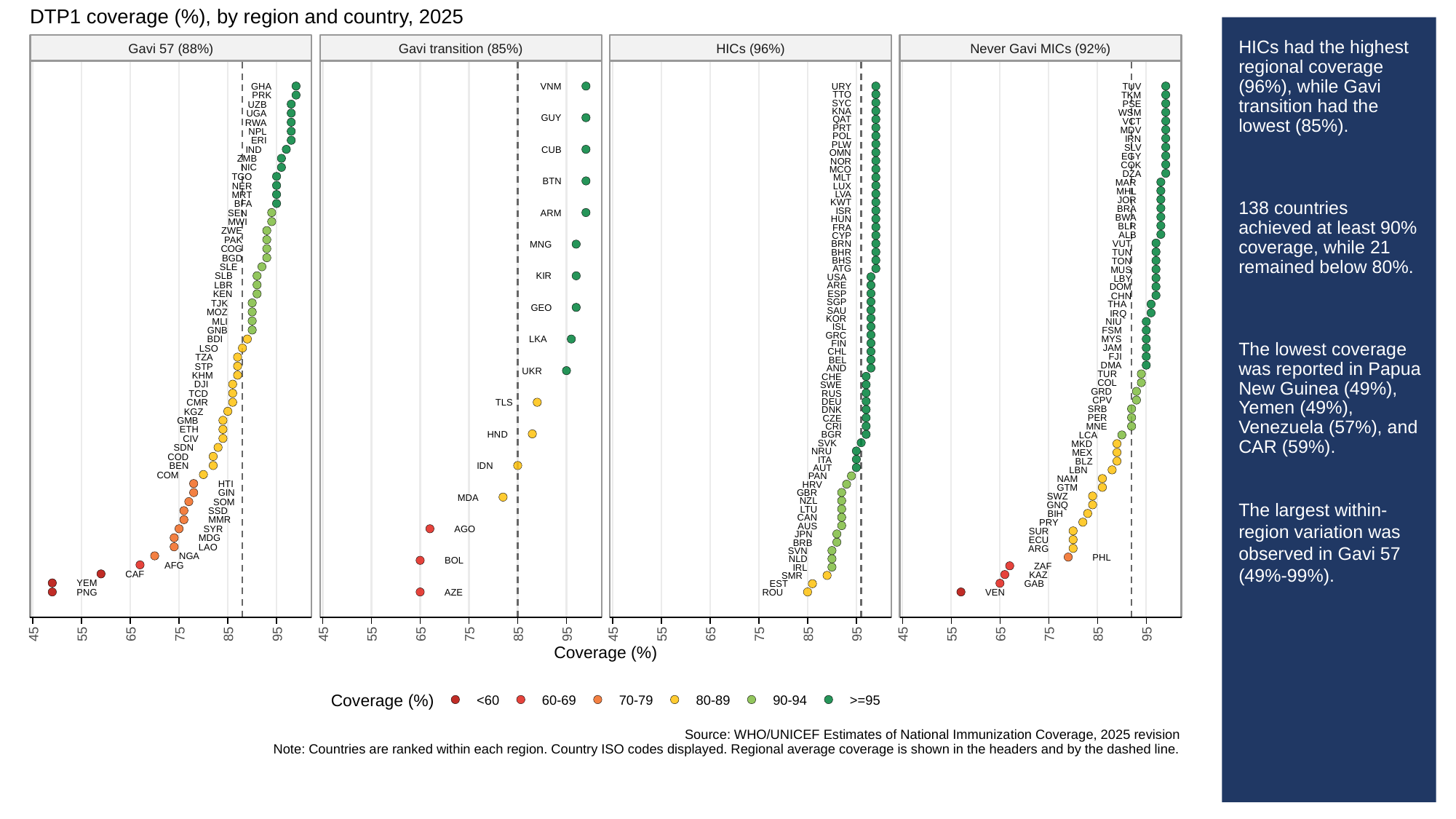

DTP1 coverage (%), by region and country, 2025

Gavi 57 (88%)
Gavi transition (85%)
HICs (96%)
Never Gavi MICs (92%)

GHA
VNM
URY
TUV

TTO
TKM
PRK

SYC

PSE
UZB

KNA

WSM

UGA

GUY

QAT

VCT

RWA

PRT

MDV

NPL

POL

IRN

ERI

PLW

SLV

IND
CUB

OMN

EGY

ZMB

NOR

COK

NIC

MCO

DZA

TGO

MLT

BTN

MAR

NER
LUX

MHL

LVA
MRT

JOR

KWT

BFA

BRA

ISR

SEN
ARM

BWA

HUN

MWI

BLR

FRA

ZWE

ALB

CYP

PAK

VUT

BRN
MNG

COG

TUN
BHR

BGD

BHS
TON

SLE

ATG
MUS

SLB
KIR

USA

LBY

LBR
ARE

DOM

ESP
KEN

CHN

SGP

TJK

THA

GEO

SAU

MOZ

IRQ

KOR

MLI
NIU

ISL

GNB
FSM

GRC

BDI
LKA
MYS

FIN

JAM
LSO

CHL

FJI
TZA

BEL

DMA

STP

AND

UKR

TUR

KHM

CHE

COL

DJI
SWE

GRD

RUS
TCD

CPV

DEU

CMR
TLS

SRB
DNK

KGZ

PER
CZE

GMB

CRI
MNE

ETH

HND

BGR
LCA

CIV

SVK

MKD

SDN

NRU

MEX

COD

ITA

BLZ

BEN
IDN

AUT

LBN

COM

PAN

NAM

HTI
HRV

GTM

GBR
GIN

SWZ

MDA

NZL

SOM

GNQ

LTU

SSD

BIH

CAN

MMR

PRY

AUS

SYR
AGO

SUR

JPN

MDG

ECU

BRB

LAO

ARG

SVN

NGA

PHL

NLD

BOL

AFG

ZAF

IRL

CAF
KAZ

SMR

YEM
GAB
EST

PNG
AZE
ROU
VEN

45
55
65
75
85
95
45
55
65
75
85
95
45
55
65
75
85
95
45
55
65
75
85
95
Coverage (%)
Coverage (%)
<60
60-69
70-79
80-89
90-94
>=95

Source: WHO/UNICEF Estimates of National Immunization Coverage, 2025 revision
Note: Countries are ranked within each region. Country ISO codes displayed. Regional average coverage is shown in the headers and by the dashed line.
# HICs had the highest regional coverage (96%), while Gavi transition had the lowest (85%).

138 countries achieved at least 90% coverage, while 21 remained below 80%.

The lowest coverage was reported in Papua New Guinea (49%), Yemen (49%), Venezuela (57%), and CAR (59%).

The largest within-region variation was observed in Gavi 57 (49%-99%).